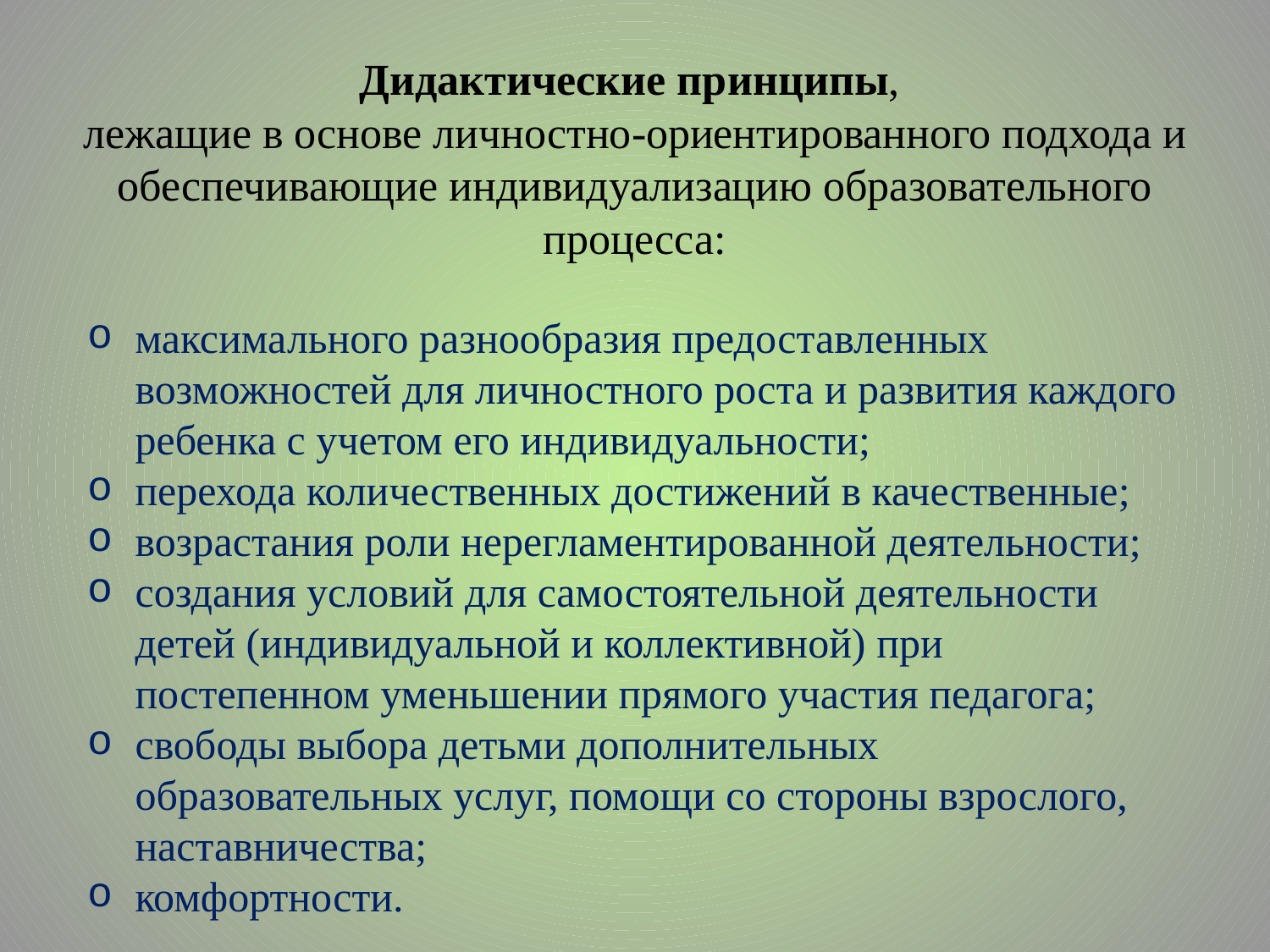

# Дидактические принципы, лежащие в основе личностно-ориентированного подхода и обеспечивающие индивидуализацию образовательного процесса:

максимального разнообразия предоставленных возможностей для личностного роста и развития каждого ребенка с учетом его индивидуальности;
перехода количественных достижений в качественные;
возрастания роли нерегламентированной деятельности;
создания условий для самостоятельной деятельности детей (индивидуальной и коллективной) при постепенном уменьшении прямого участия педагога;
свободы выбора детьми дополнительных образовательных услуг, помощи со стороны взрослого, наставничества;
комфортности.